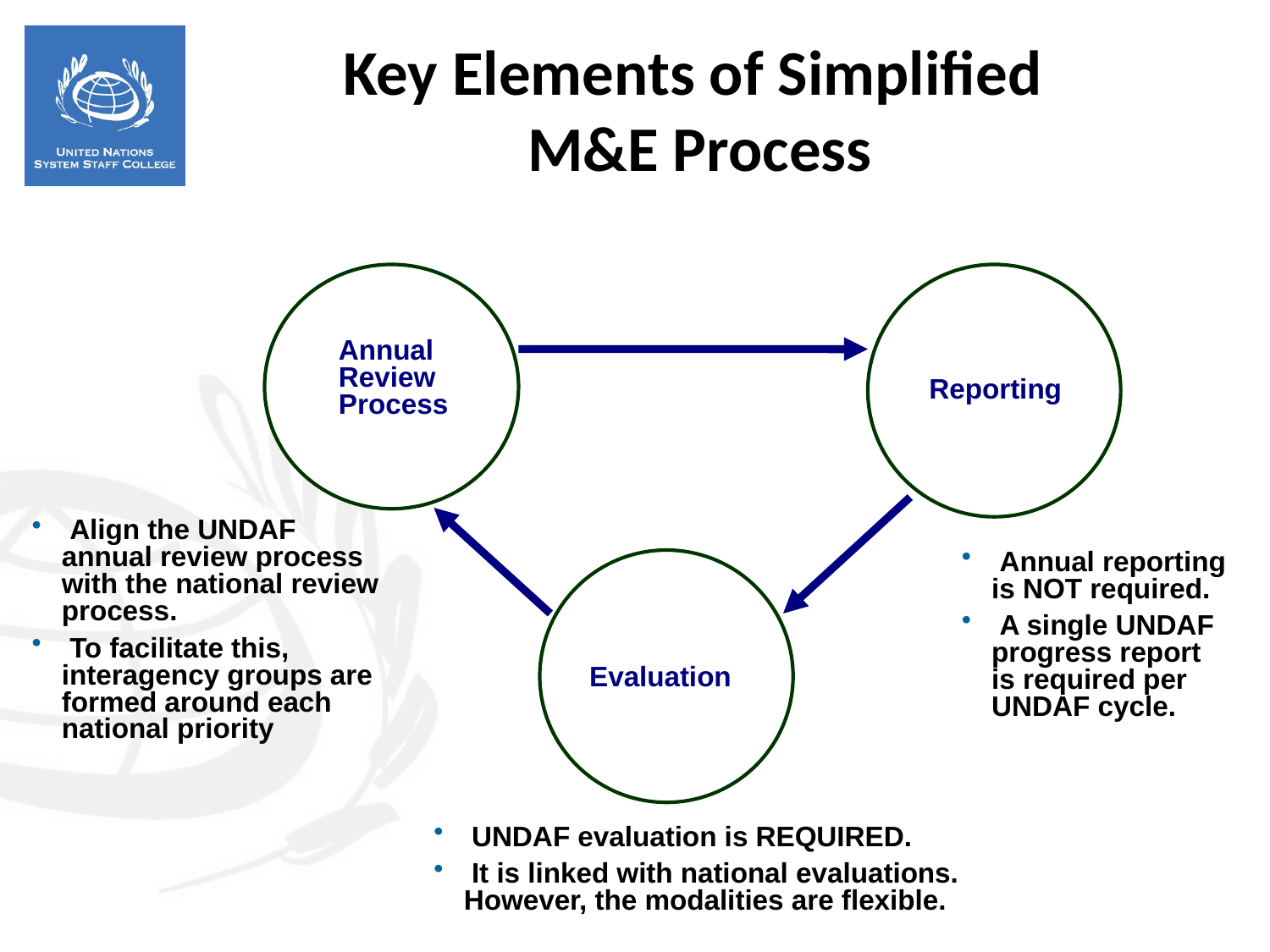

Key Elements of Simplified
M&E Process

Annual Review Process

Reporting

 Align the UNDAF annual review process with the national review process.
 To facilitate this, interagency groups are formed around each national priority
 Annual reporting is NOT required.
 A single UNDAF progress report is required per UNDAF cycle.

Evaluation
 UNDAF evaluation is REQUIRED.
 It is linked with national evaluations. However, the modalities are flexible.